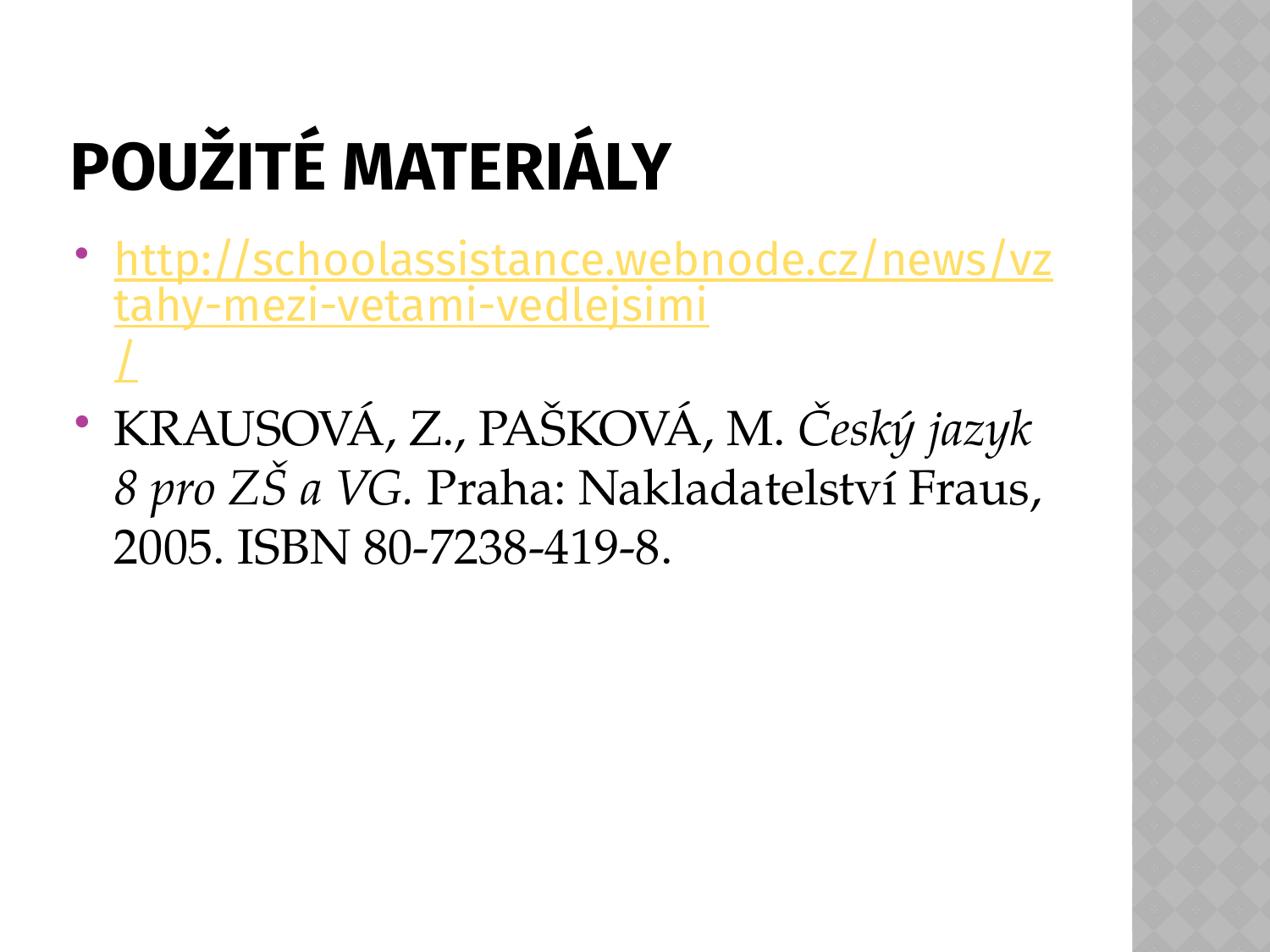

# Použité materiály
http://schoolassistance.webnode.cz/news/vztahy-mezi-vetami-vedlejsimi/
KRAUSOVÁ, Z., PAŠKOVÁ, M. Český jazyk 8 pro ZŠ a VG. Praha: Nakladatelství Fraus, 2005. ISBN 80-7238-419-8.